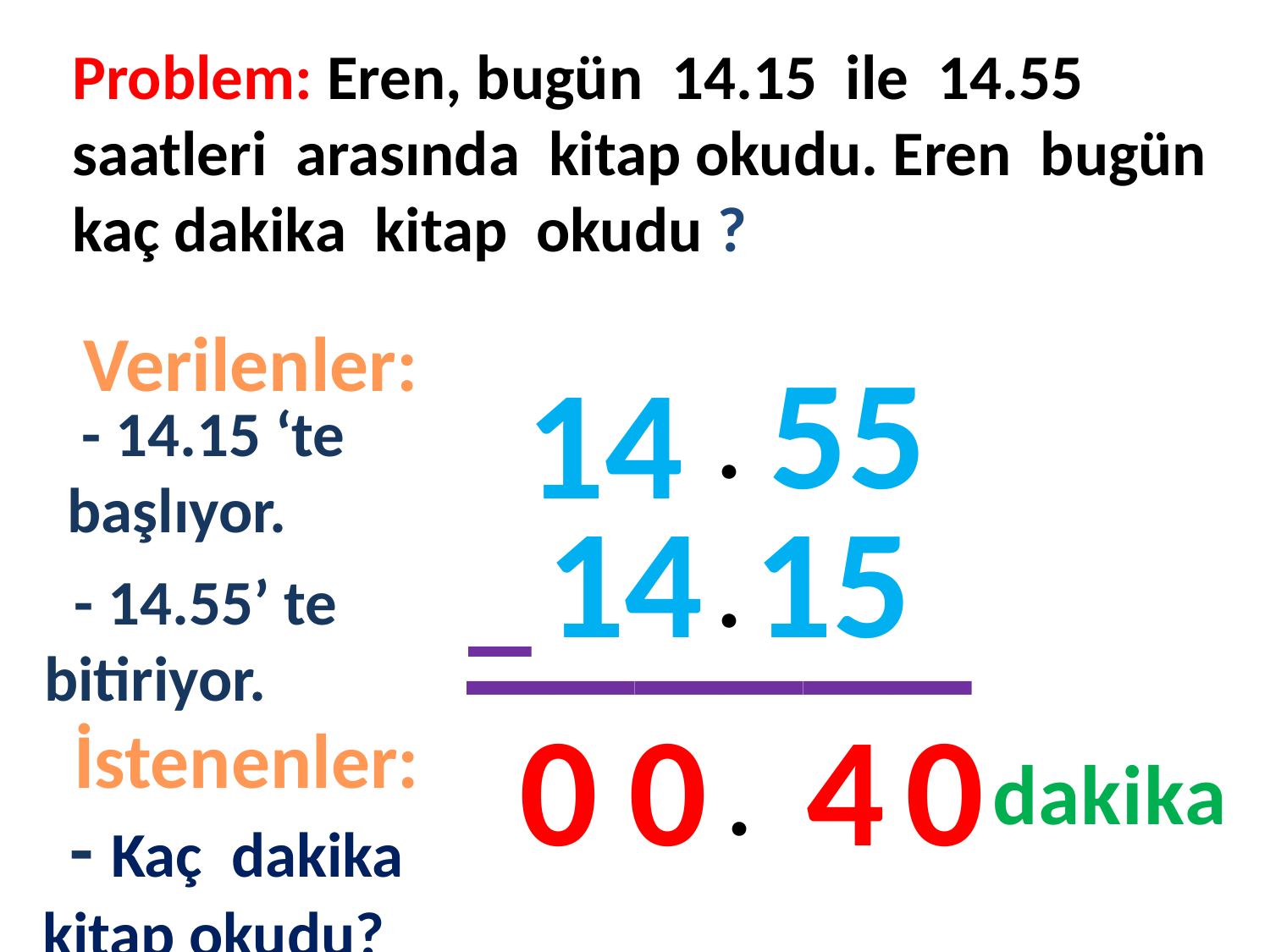

Problem: Eren, bugün  14.15  ile  14.55 saatleri  arasında  kitap okudu. Eren  bugün kaç dakika  kitap  okudu ?
#
Verilenler:

55
14
.
- 14.15 ‘te başlıyor.

14
15
______

_
.
- 14.55’ te  bitiriyor.
0
0
4
0
İstenenler:
.
dakika
 - Kaç  dakika kitap okudu?